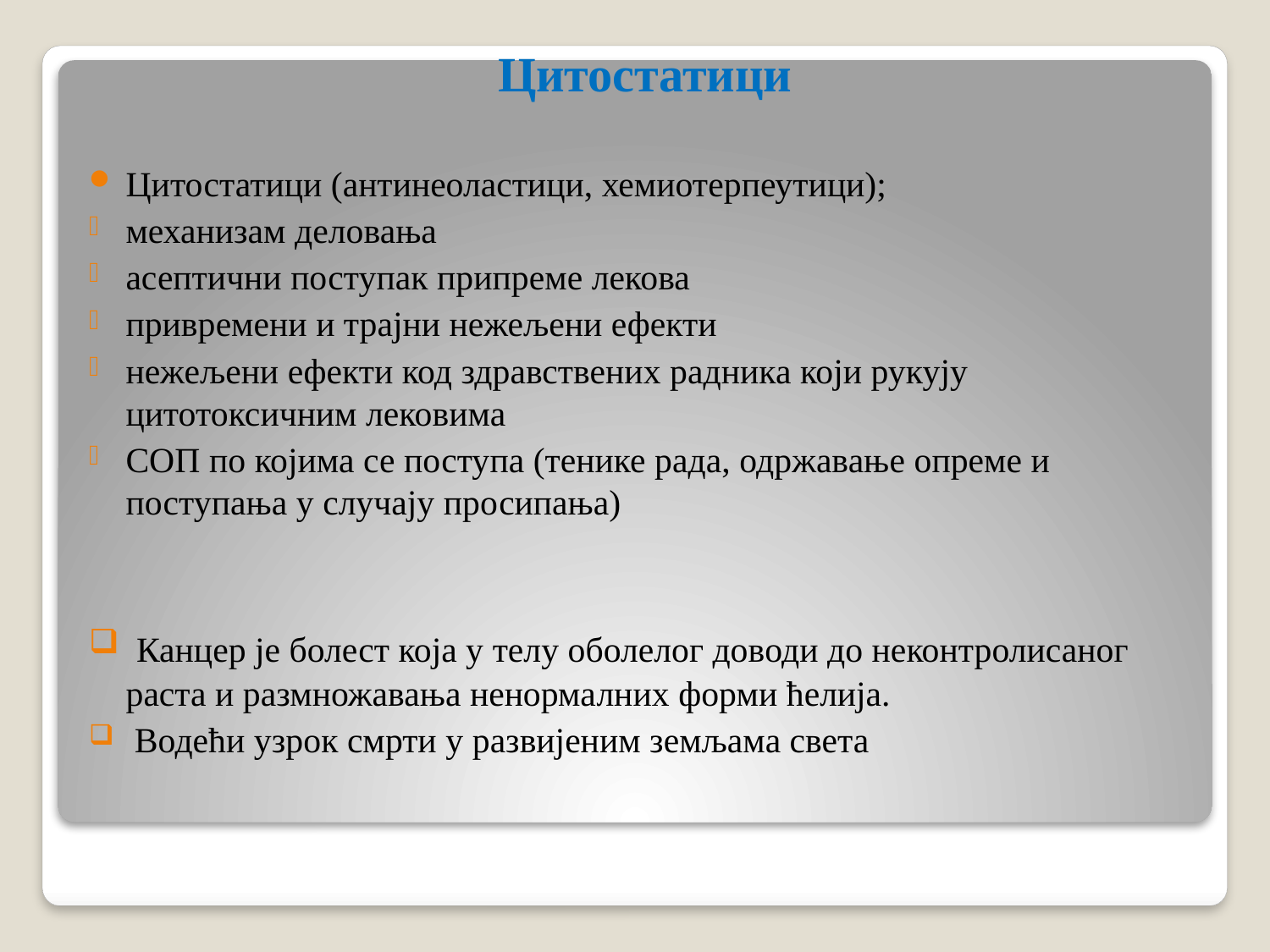

Цитостатици

Цитостатици (антинеоластици, хемиотерпеутици);
механизам деловања
асептични поступак припреме лекова
привремени и трајни нежељени ефекти
нежељени ефекти код здравствених радника који рукују цитотоксичним лековима
СОП по којима се поступа (тенике рада, одржавање опреме и поступања у случају просипања)

 Канцер је болест која у телу оболелог доводи до неконтролисаног раста и размножавања ненормалних форми ћелија.
 Водећи узрок смрти у развијеним земљама света